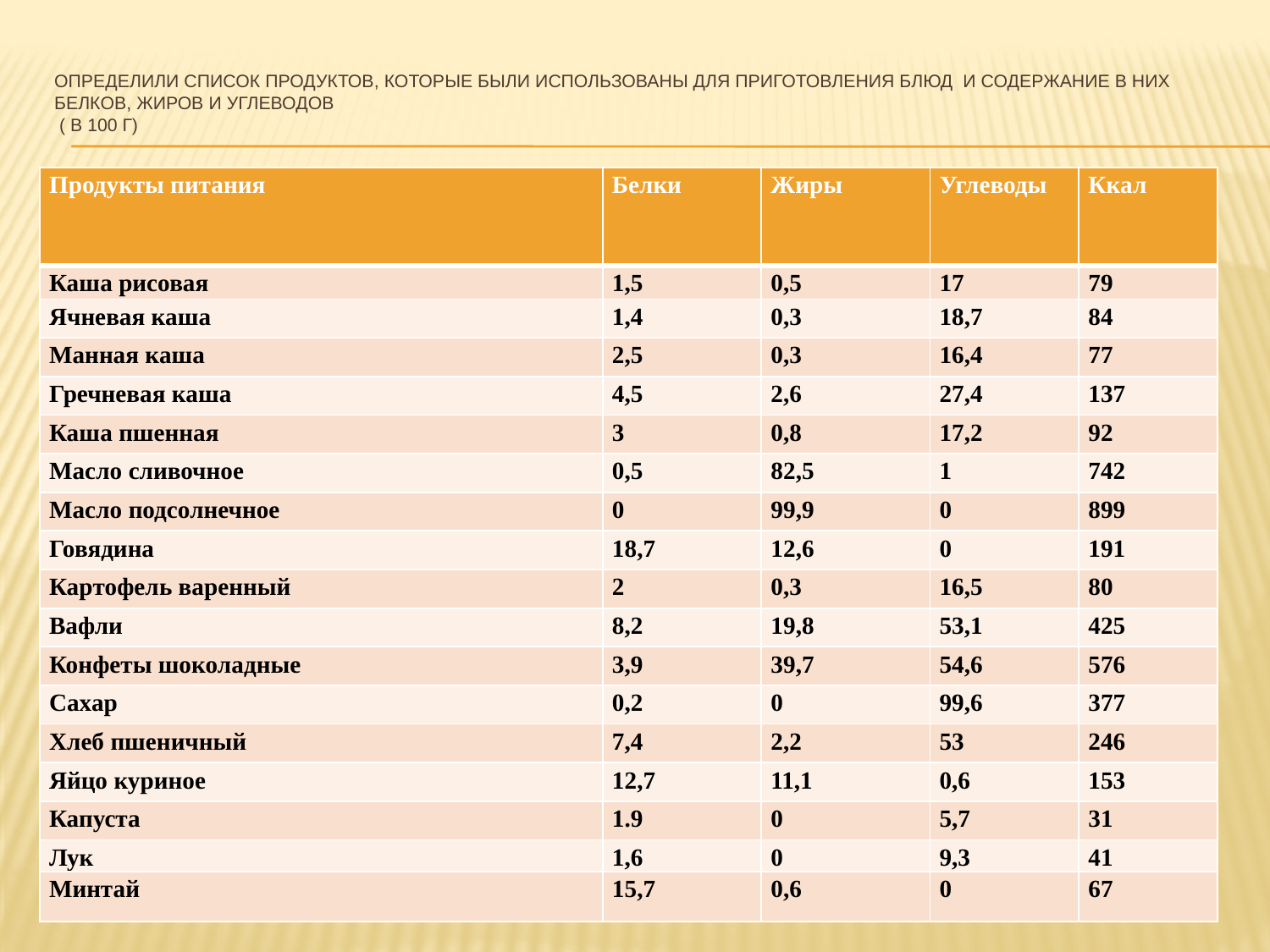

# Определили список продуктов, которые были использованы для приготовления блюд  и Содержание в них белков, жиров и углеводов ( в 100 г)
| Продукты питания | Белки | Жиры | Углеводы | Ккал |
| --- | --- | --- | --- | --- |
| Каша рисовая | 1,5 | 0,5 | 17 | 79 |
| Ячневая каша | 1,4 | 0,3 | 18,7 | 84 |
| Манная каша | 2,5 | 0,3 | 16,4 | 77 |
| Гречневая каша | 4,5 | 2,6 | 27,4 | 137 |
| Каша пшенная | 3 | 0,8 | 17,2 | 92 |
| Масло сливочное | 0,5 | 82,5 | 1 | 742 |
| Масло подсолнечное | 0 | 99,9 | 0 | 899 |
| Говядина | 18,7 | 12,6 | 0 | 191 |
| Картофель варенный | 2 | 0,3 | 16,5 | 80 |
| Вафли | 8,2 | 19,8 | 53,1 | 425 |
| Конфеты шоколадные | 3,9 | 39,7 | 54,6 | 576 |
| Сахар | 0,2 | 0 | 99,6 | 377 |
| Хлеб пшеничный | 7,4 | 2,2 | 53 | 246 |
| Яйцо куриное | 12,7 | 11,1 | 0,6 | 153 |
| Капуста | 1.9 | 0 | 5,7 | 31 |
| Лук | 1,6 | 0 | 9,3 | 41 |
| Минтай | 15,7 | 0,6 | 0 | 67 |